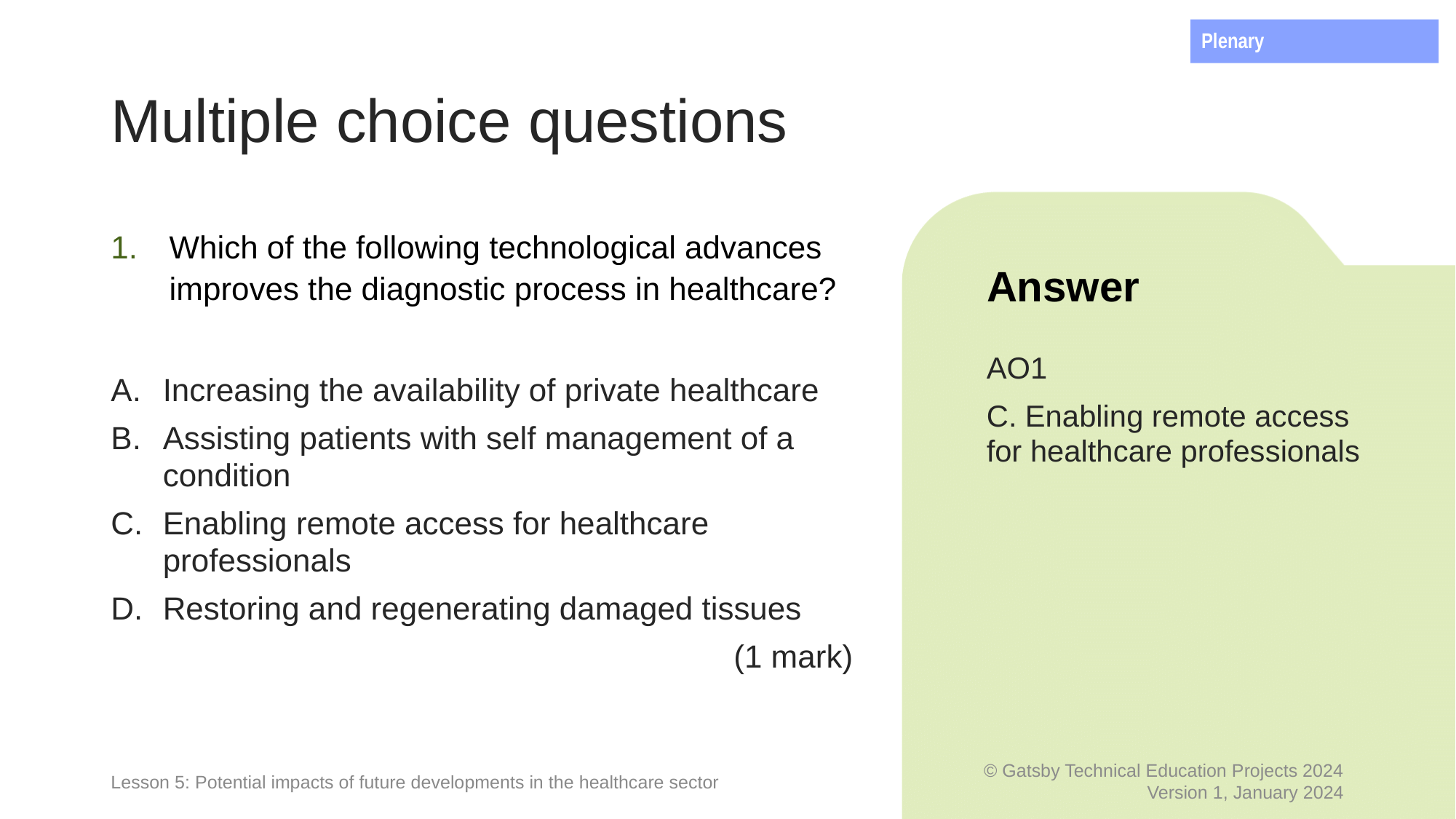

Plenary
# Multiple choice questions
Which of the following technological advances improves the diagnostic process in healthcare?

Increasing the availability of private healthcare
Assisting patients with self management of a condition
Enabling remote access for healthcare professionals
Restoring and regenerating damaged tissues
(1 mark)
Answer
AO1
C. Enabling remote access for healthcare professionals
Lesson 5: Potential impacts of future developments in the healthcare sector